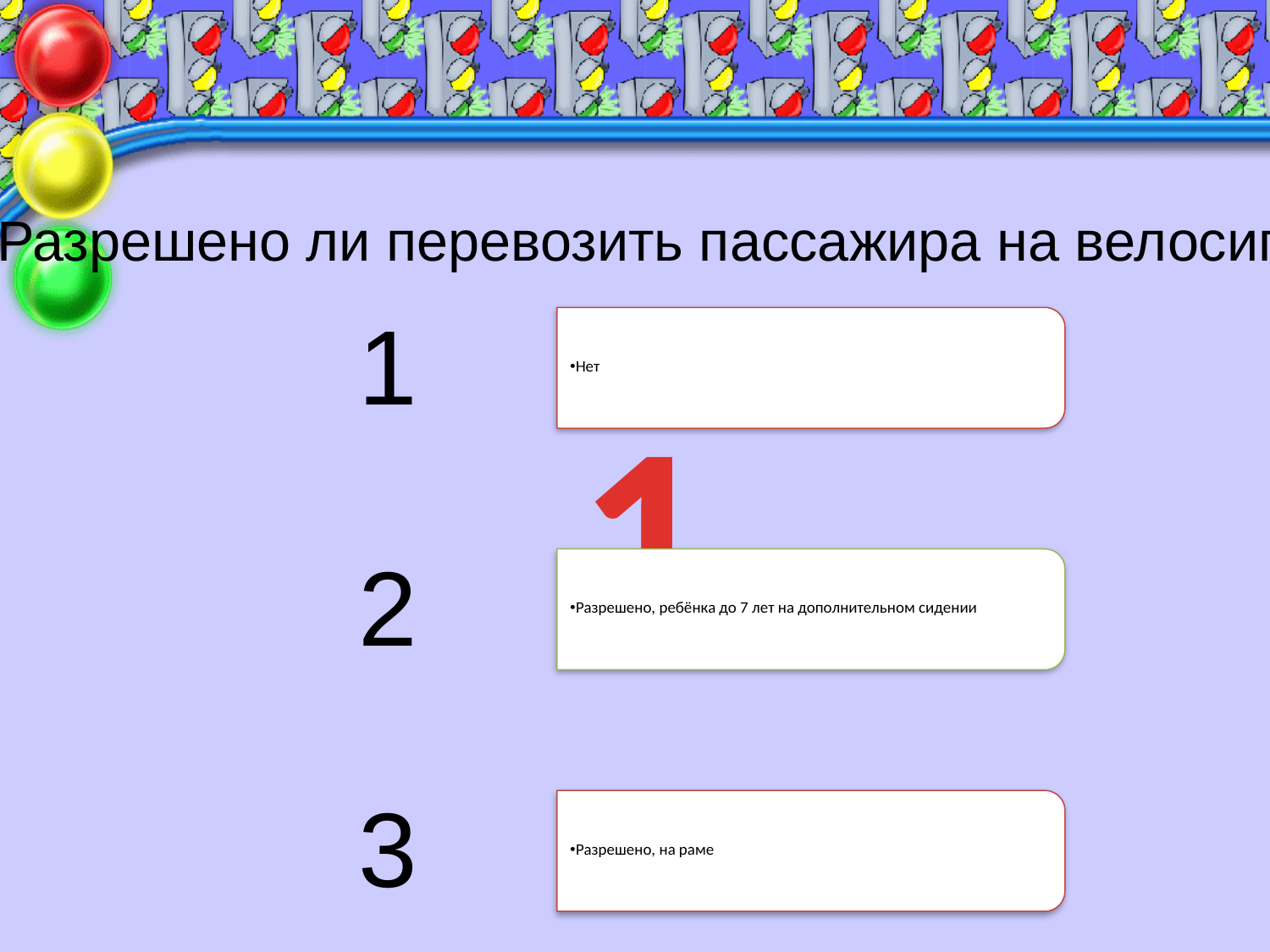

Разрешено ли перевозить пассажира на велосипеде?

1
Нет
2
Разрешено, ребёнка до 7 лет на дополнительном сидении
3
Разрешено, на раме
1